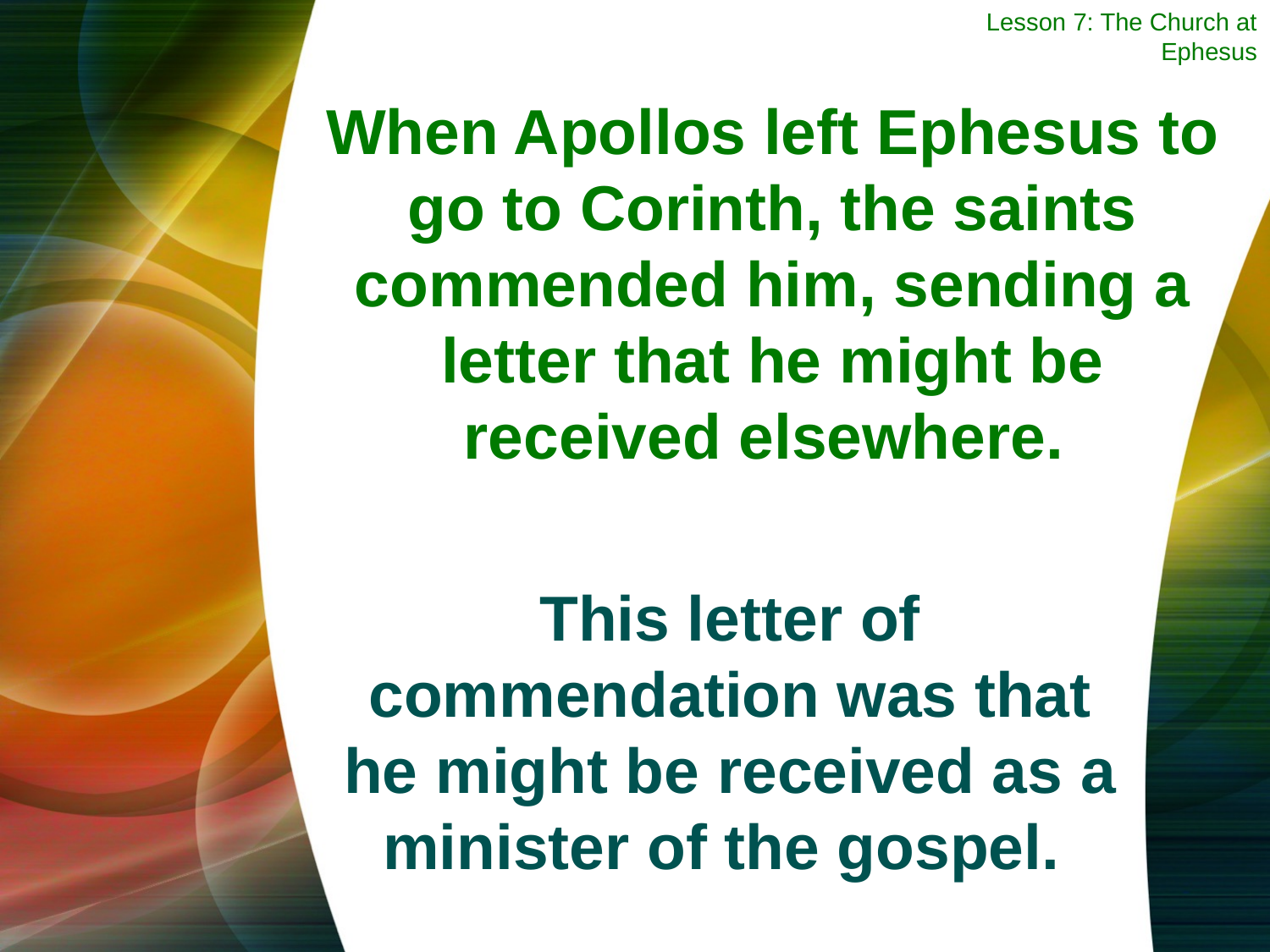

Lesson 7: The Church at Ephesus
When Apollos left Ephesus to go to Corinth, the saints commended him, sending a letter that he might be received elsewhere.
This letter of commendation was that he might be received as a minister of the gospel.